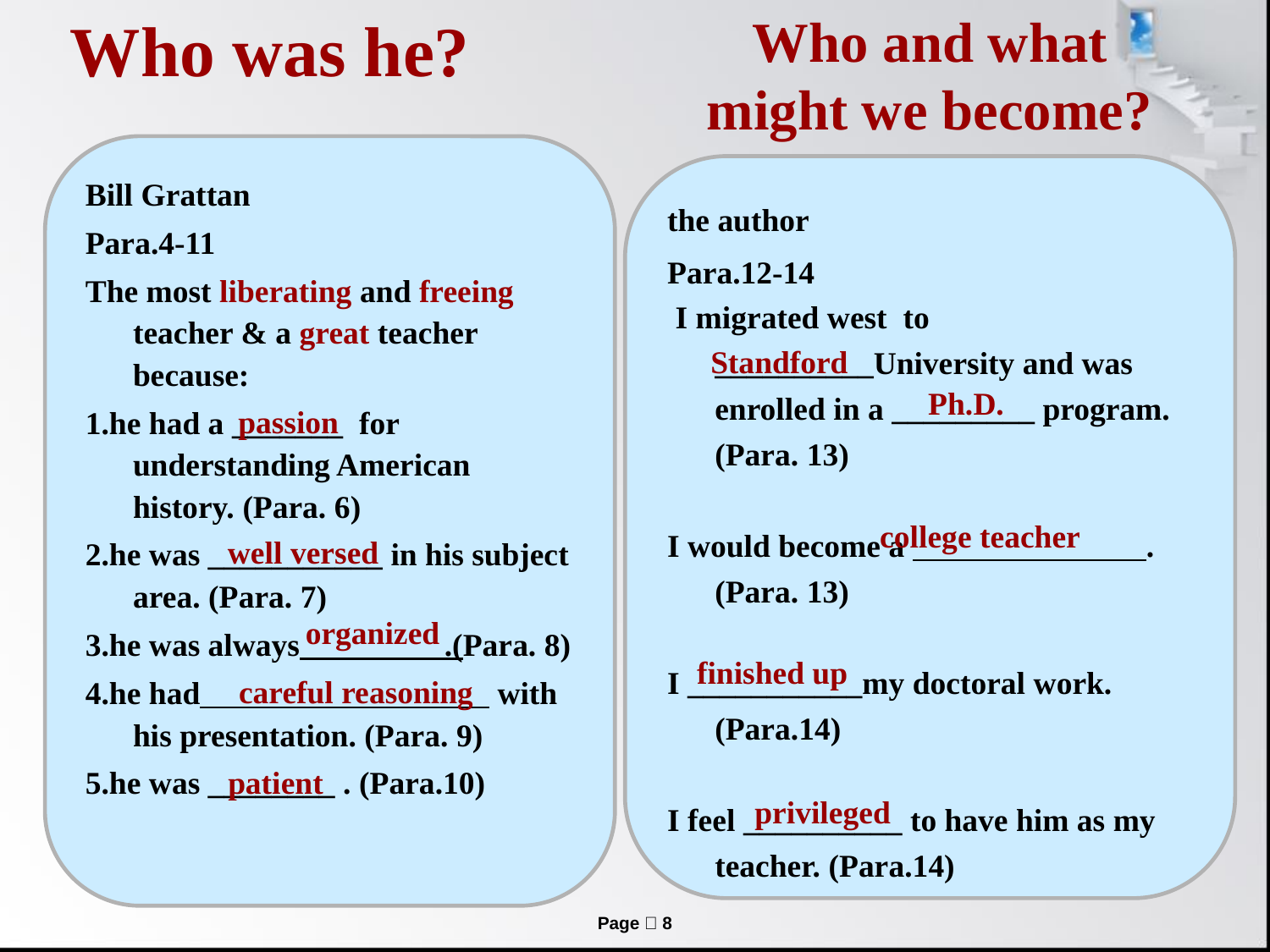

Who was he?
Who and what might we become?
Bill Grattan
Para.4-11
The most liberating and freeing teacher & a great teacher because:
1.he had a _______  for understanding American history. (Para. 6)
2.he was ___________ in his subject area. (Para. 7)
3.he was always                  .(Para. 8)
4.he had                                     with his presentation. (Para. 9)
5.he was ________ . (Para.10)

the author
Para.12-14
 I migrated west  to __________University and was enrolled in a _________ program. (Para. 13)

I would become a                              . (Para. 13)

I ___________my doctoral work. (Para.14)

I feel __________ to have him as my teacher. (Para.14)
Standford
Ph.D.
passion
college teacher
well versed
organized
finished up
careful reasoning
patient
privileged